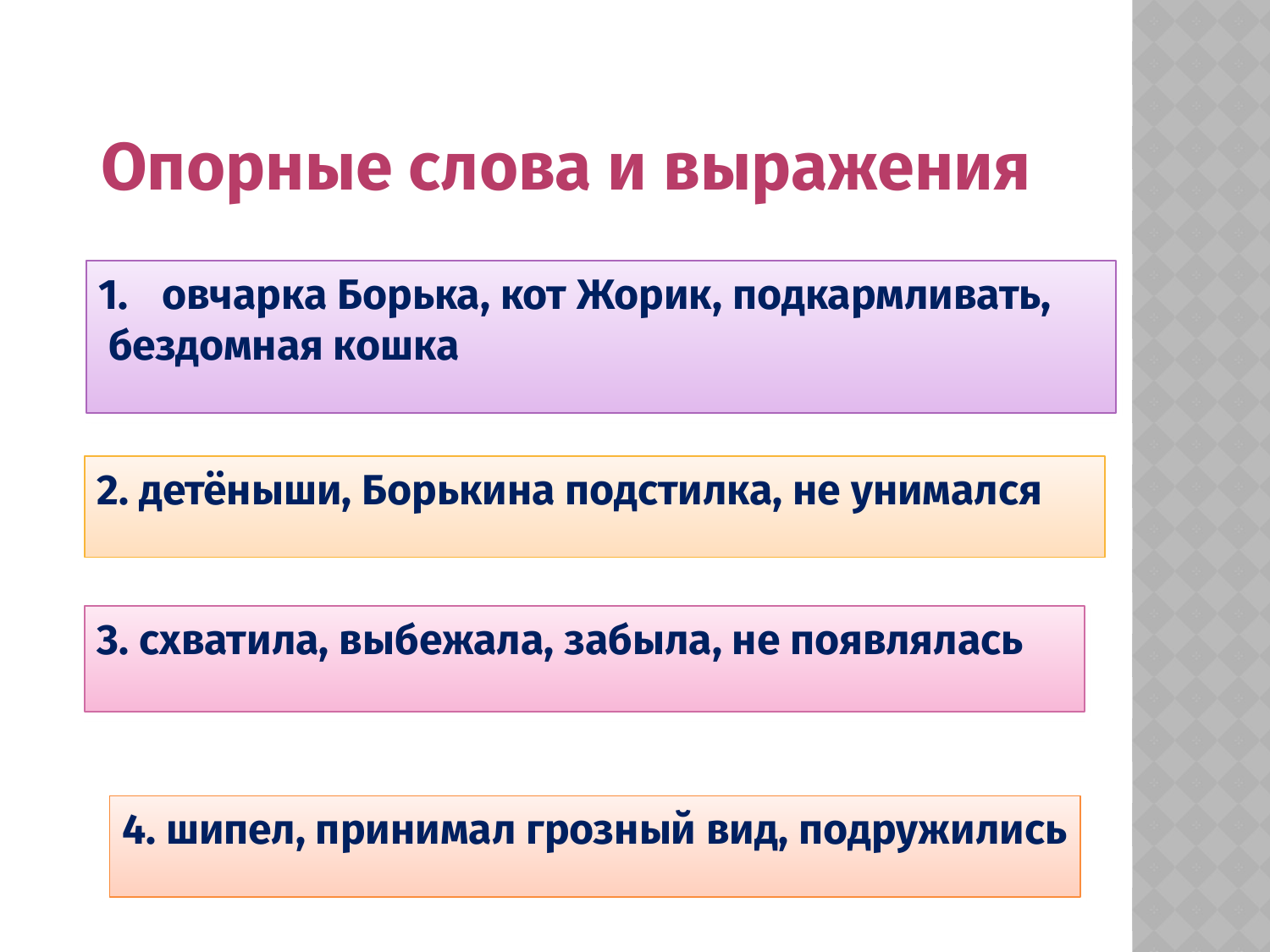

# Опорные слова и выражения
овчарка Борька, кот Жорик, подкармливать,
 бездомная кошка

2. детёныши, Борькина подстилка, не унимался

3. схватила, выбежала, забыла, не появлялась

4. шипел, принимал грозный вид, подружились